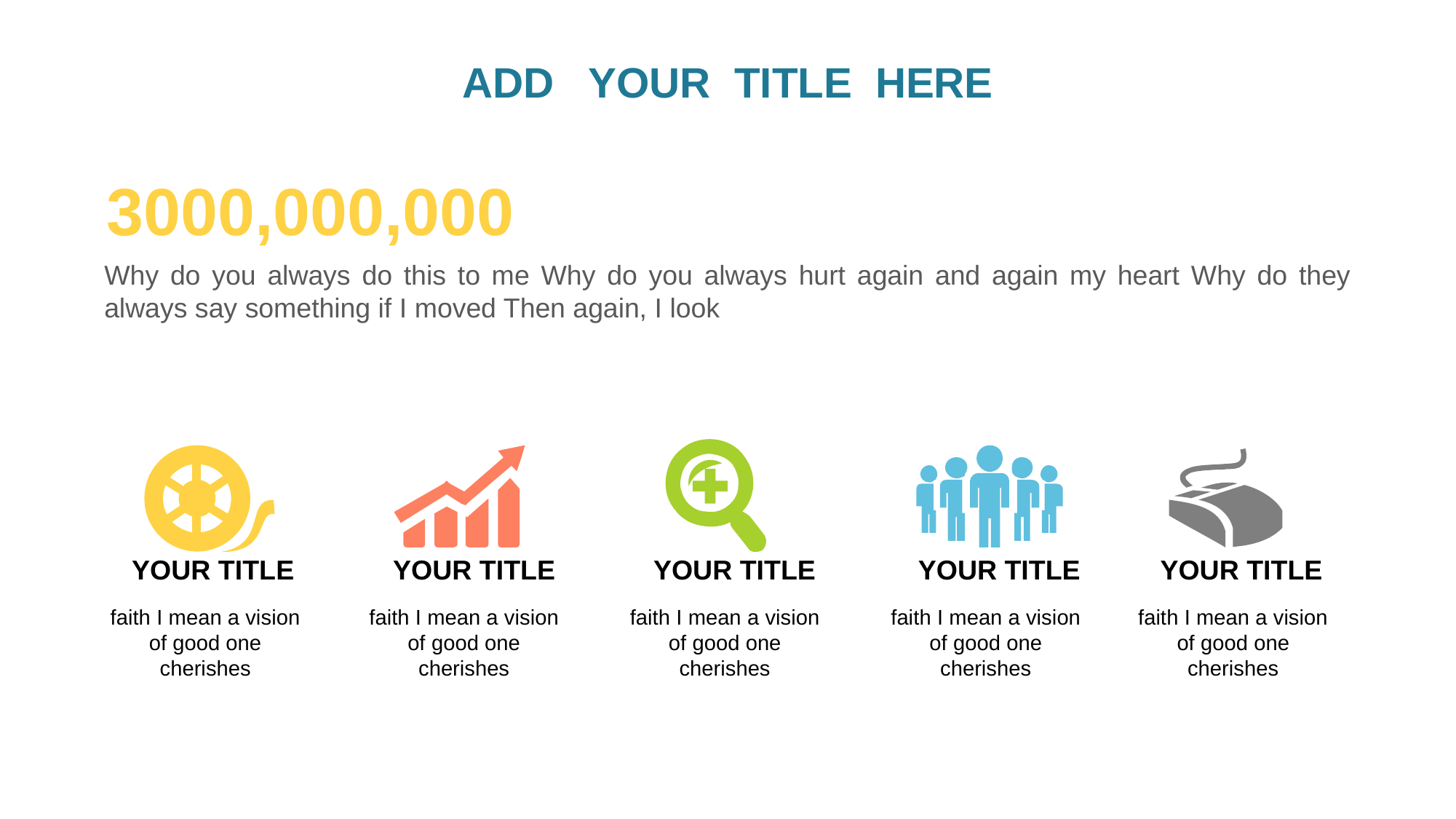

ADD   YOUR  TITLE  HERE
3000,000,000
Why do you always do this to me Why do you always hurt again and again my heart Why do they always say something if I moved Then again, I look

YOUR TITLE
faith I mean a vision of good one cherishes

YOUR TITLE
faith I mean a vision of good one cherishes

YOUR TITLE
faith I mean a vision of good one cherishes

YOUR TITLE
faith I mean a vision of good one cherishes

YOUR TITLE
faith I mean a vision of good one cherishes